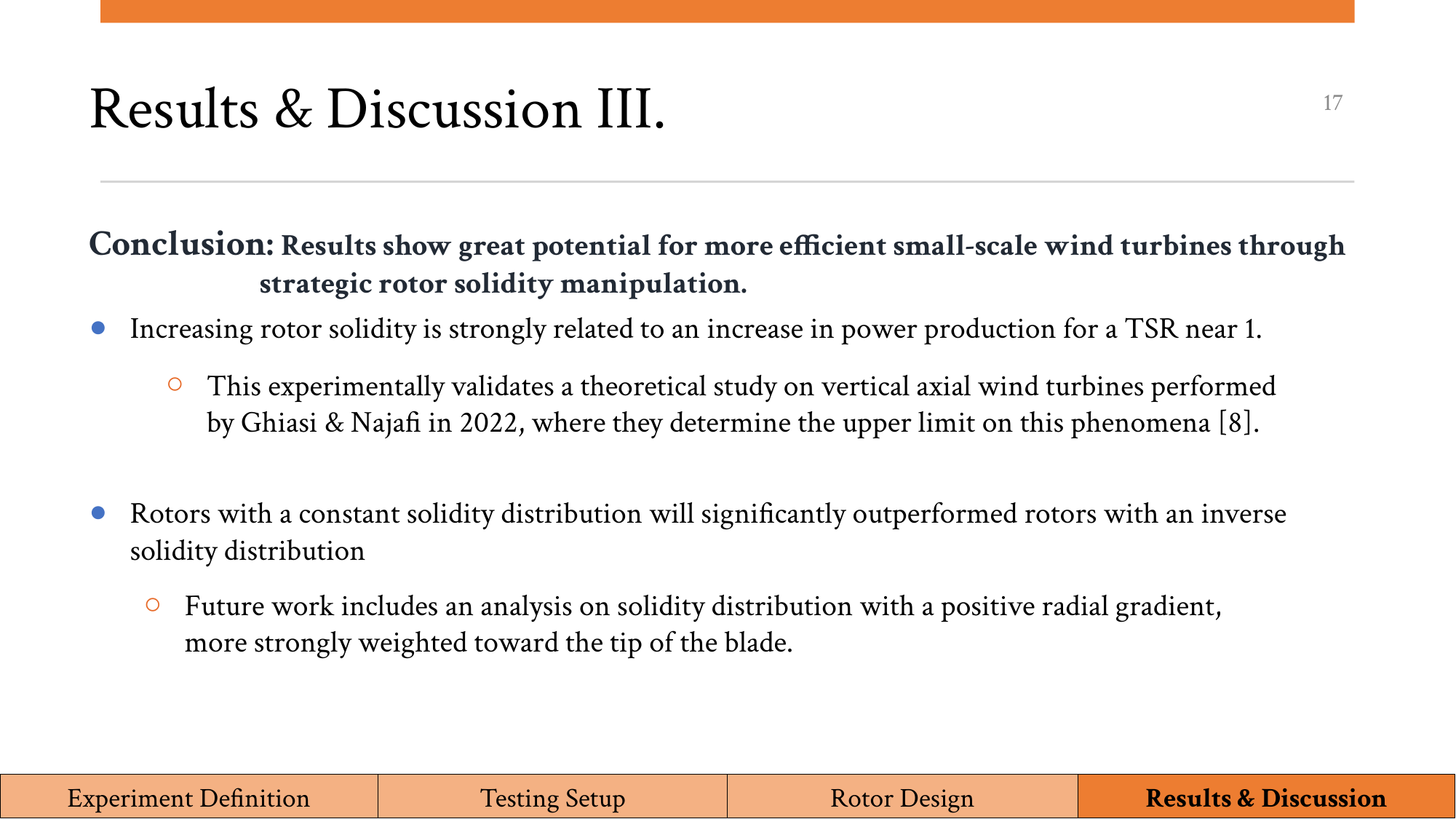

# Results & Discussion III.
17

Conclusion: Results show great potential for more efficient small-scale wind turbines through 	          strategic rotor solidity manipulation.
Increasing rotor solidity is strongly related to an increase in power production for a TSR near 1.

This experimentally validates a theoretical study on vertical axial wind turbines performed by Ghiasi & Najafi in 2022, where they determine the upper limit on this phenomena [8].

Rotors with a constant solidity distribution will significantly outperformed rotors with an inverse solidity distribution

Future work includes an analysis on solidity distribution with a positive radial gradient, more strongly weighted toward the tip of the blade.
Testing Setup
Rotor Design
Experiment Definition
Results & Discussion